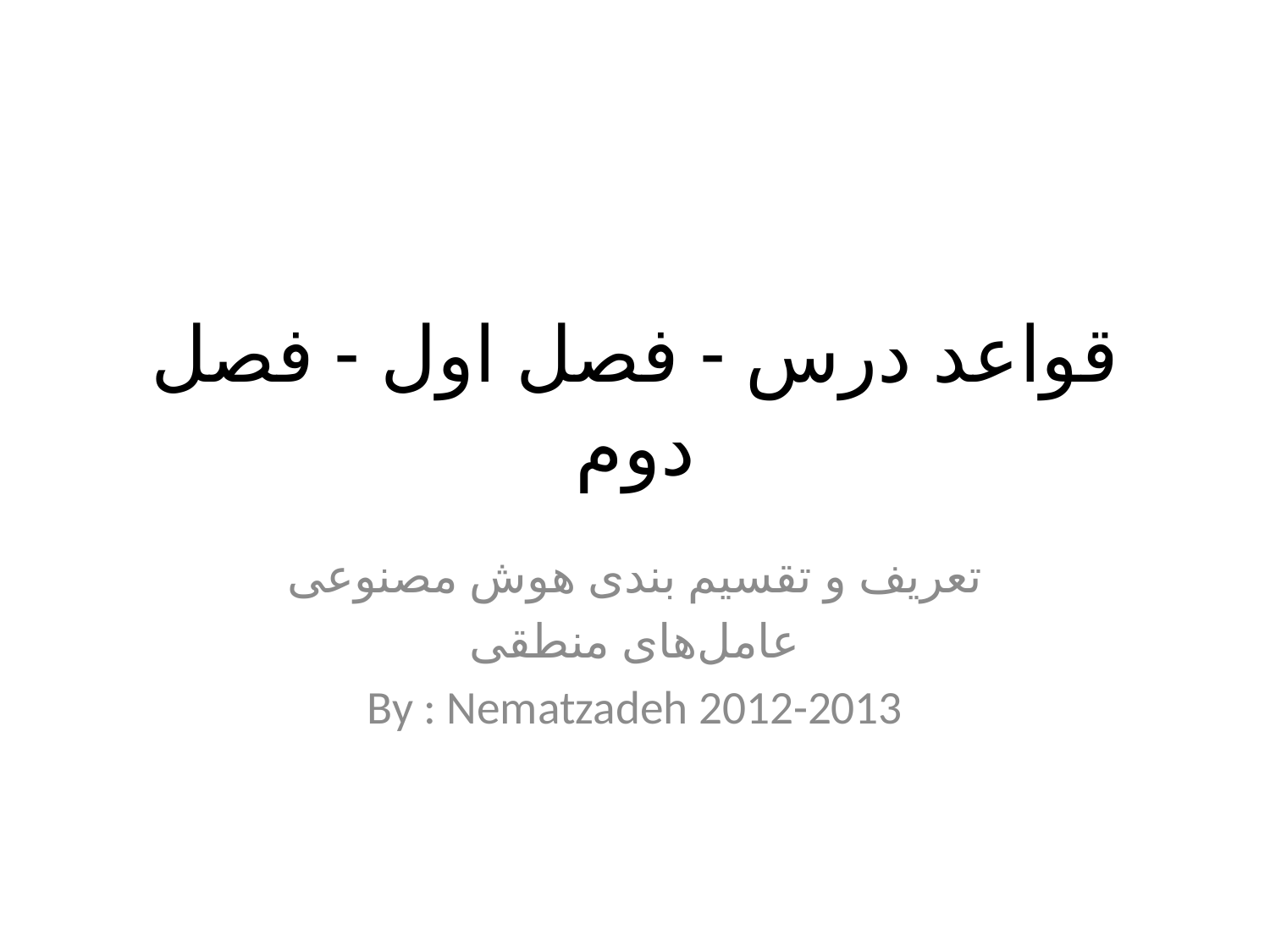

# قواعد درس - فصل اول - فصل دوم
تعریف و تقسیم بندی هوش مصنوعی
عامل‌های منطقی‌‌
By : Nematzadeh 2012-2013